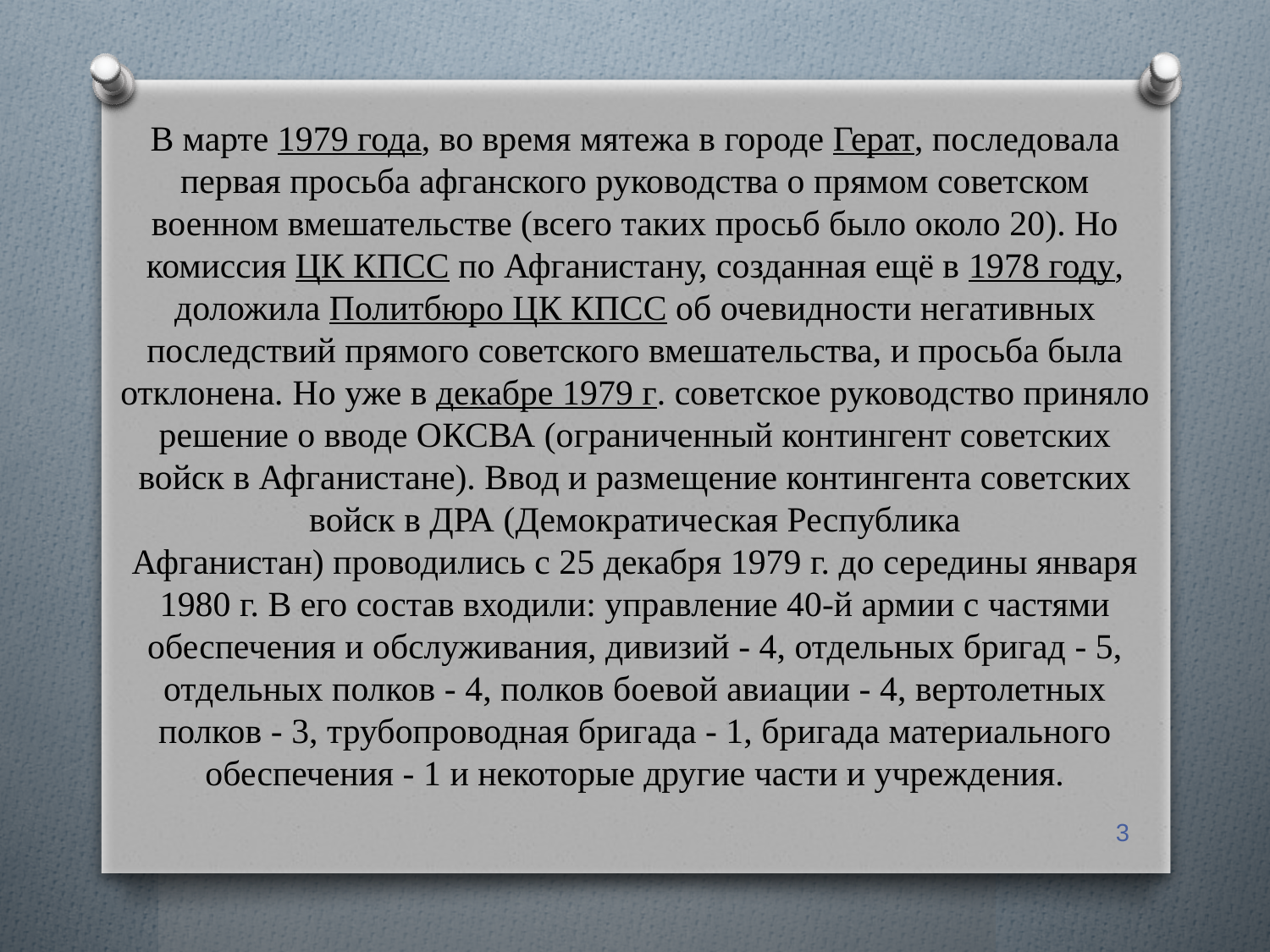

# В марте 1979 года, во время мятежа в городе Герат, последовала первая просьба афганского руководства о прямом советском военном вмешательстве (всего таких просьб было около 20). Но комиссия ЦК КПСС по Афганистану, созданная ещё в 1978 году, доложила Политбюро ЦК КПСС об очевидности негативных последствий прямого советского вмешательства, и просьба была отклонена. Но уже в декабре 1979 г. советское руководство приняло решение о вводе ОКСВА (ограниченный контингент советских войск в Афганистане). Ввод и размещение контингента советских войск в ДРА (Демократическая Республика Афганистан) проводились с 25 декабря 1979 г. до середины января 1980 г. В его состав входили: управление 40-й армии с частями обеспечения и обслуживания, дивизий - 4, отдельных бригад - 5, отдельных полков - 4, полков боевой авиации - 4, вертолетных полков - 3, трубопроводная бригада - 1, бригада материального обеспечения - 1 и некоторые другие части и учреждения.
3